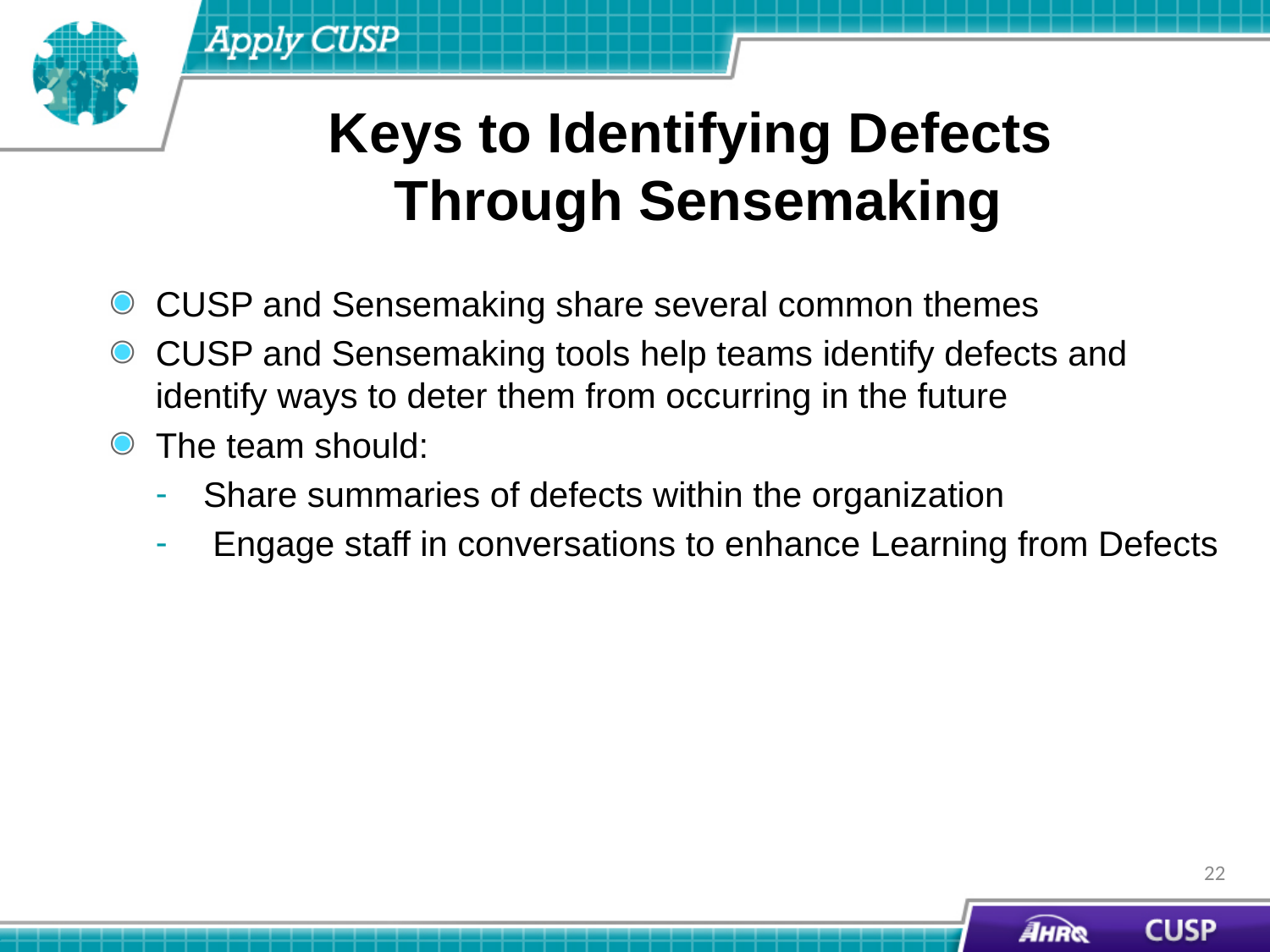

# Keys to Identifying Defects Through Sensemaking
CUSP and Sensemaking share several common themes
CUSP and Sensemaking tools help teams identify defects and identify ways to deter them from occurring in the future
The team should:
Share summaries of defects within the organization
 Engage staff in conversations to enhance Learning from Defects
22